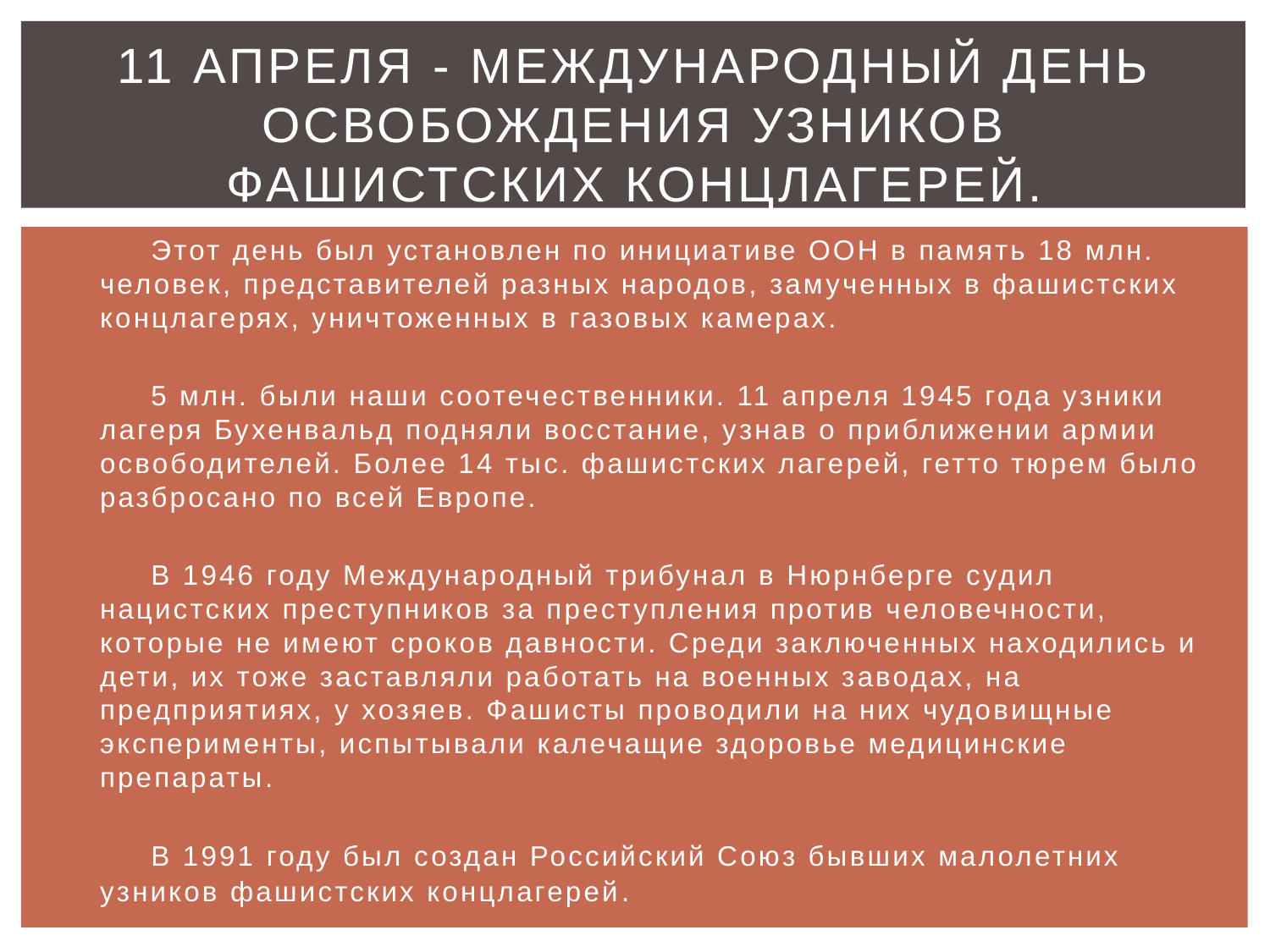

# 11 апреля - международный день Освобождения узников фашистских концлагерей.
Этот день был установлен по инициативе ООН в память 18 млн. человек, представителей разных народов, замученных в фашистских концлагерях, уничтоженных в газовых камерах.

5 млн. были наши соотечественники. 11 апреля 1945 года узники лагеря Бухенвальд подняли восстание, узнав о приближении армии освободителей. Более 14 тыс. фашистских лагерей, гетто тюрем было разбросано по всей Европе.

В 1946 году Международный трибунал в Нюрнберге судил нацистских преступников за преступления против человечности, которые не имеют сроков давности. Среди заключенных находились и дети, их тоже заставляли работать на военных заводах, на предприятиях, у хозяев. Фашисты проводили на них чудовищные эксперименты, испытывали калечащие здоровье медицинские препараты.

В 1991 году был создан Российский Союз бывших малолетних узников фашистских концлагерей.